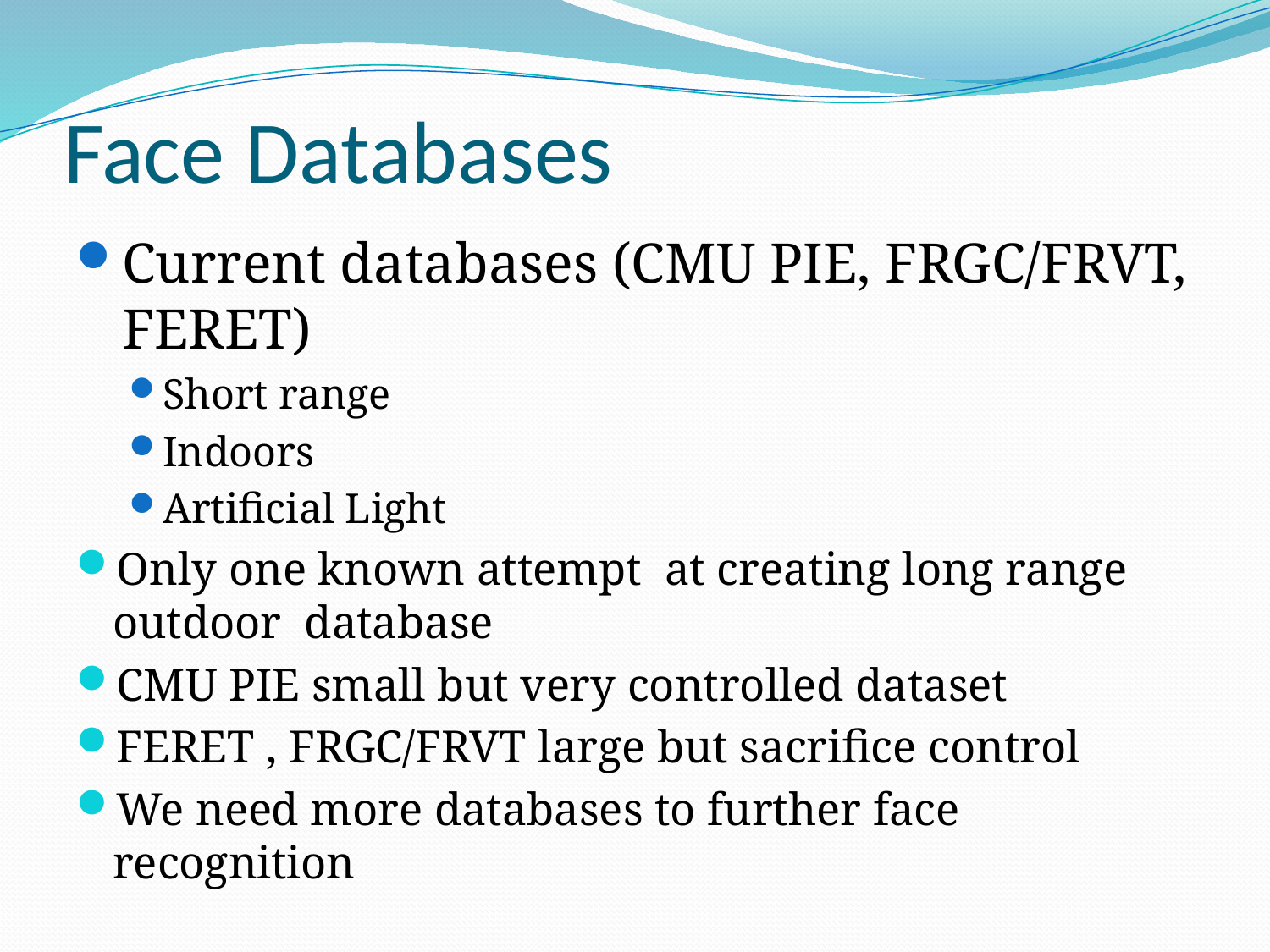

# Face Databases
Current databases (CMU PIE, FRGC/FRVT, FERET)
Short range
Indoors
Artificial Light
Only one known attempt  at creating long range outdoor  database
CMU PIE small but very controlled dataset
FERET , FRGC/FRVT large but sacrifice control
We need more databases to further face recognition